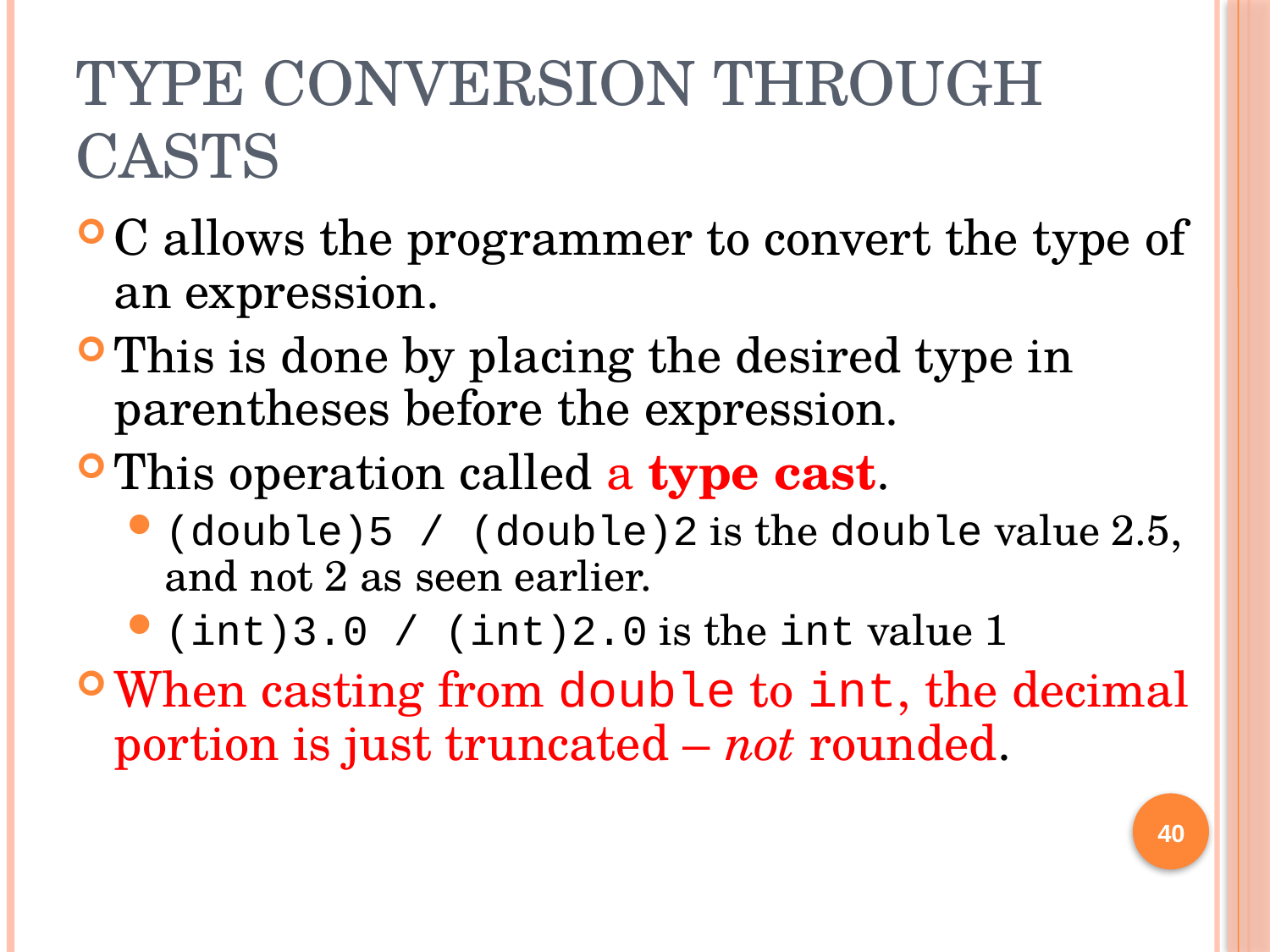

# Type Conversion Through Casts
C allows the programmer to convert the type of an expression.
This is done by placing the desired type in parentheses before the expression.
This operation called a type cast.
(double)5 / (double)2 is the double value 2.5, and not 2 as seen earlier.
(int)3.0 / (int)2.0 is the int value 1
When casting from double to int, the decimal portion is just truncated – not rounded.
40